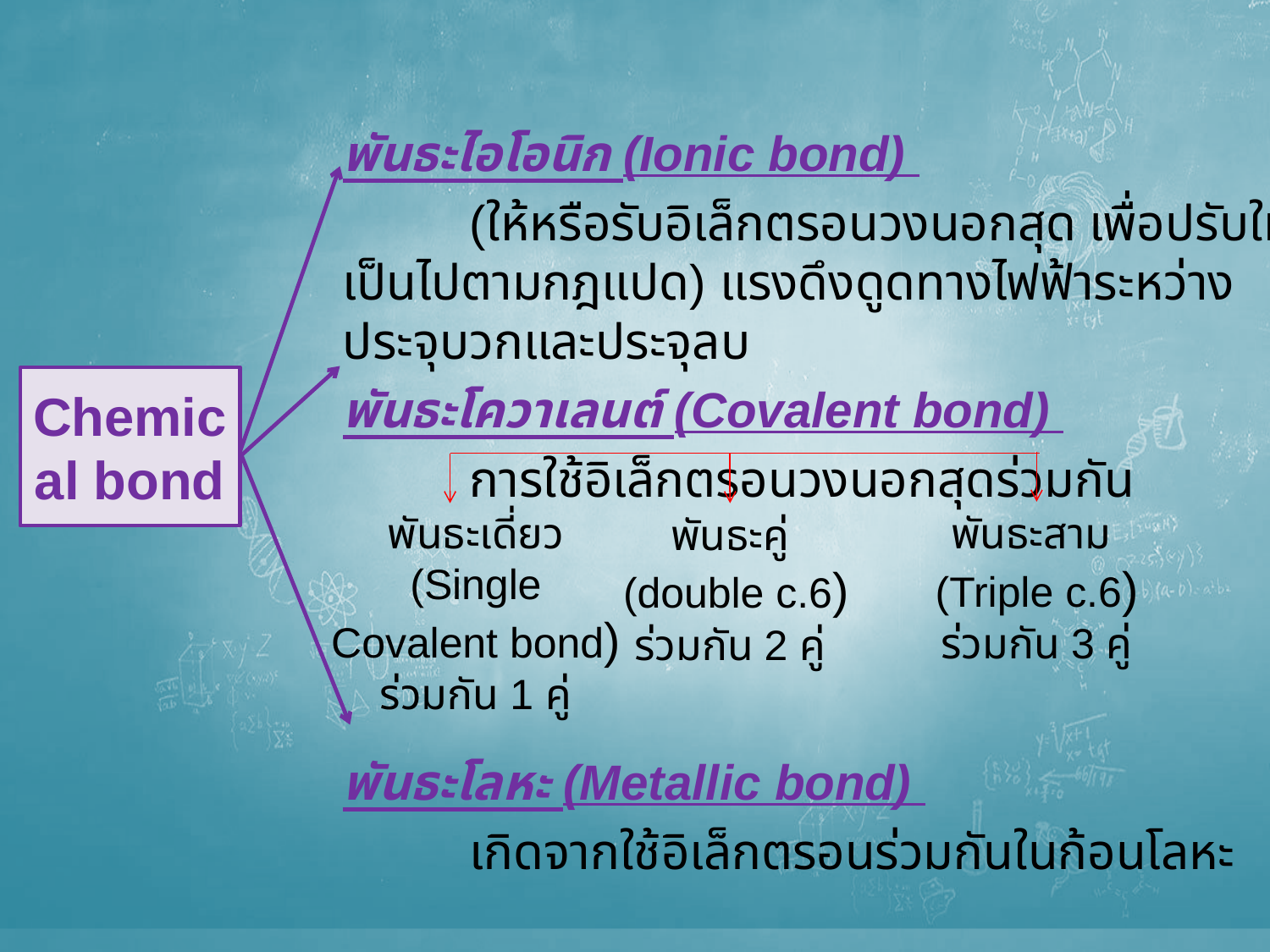

พันธะไอโอนิก (Ionic bond)
	(ให้หรือรับอิเล็กตรอนวงนอกสุด เพื่อปรับให้เป็นไปตามกฎแปด) แรงดึงดูดทางไฟฟ้าระหว่างประจุบวกและประจุลบ
พันธะโควาเลนต์ (Covalent bond)
	การใช้อิเล็กตรอนวงนอกสุดร่วมกัน

พันธะโลหะ (Metallic bond)
	เกิดจากใช้อิเล็กตรอนร่วมกันในก้อนโลหะ
# Chemical bond
พันธะเดี่ยว
(Single Covalent bond)
ร่วมกัน 1 คู่
พันธะสาม
(Triple c.6)
ร่วมกัน 3 คู่
พันธะคู่
 (double c.6)
ร่วมกัน 2 คู่